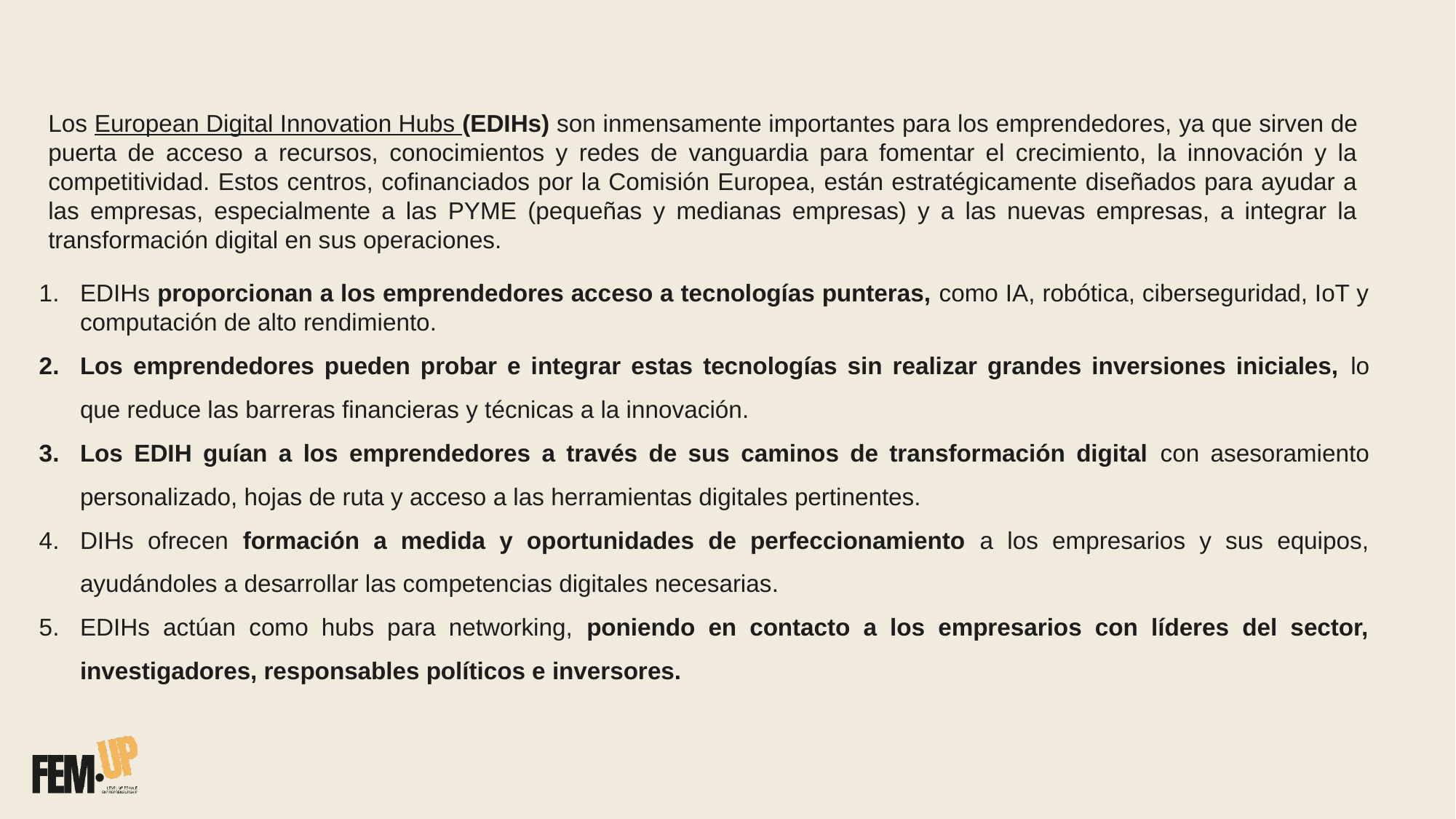

Los European Digital Innovation Hubs (EDIHs) son inmensamente importantes para los emprendedores, ya que sirven de puerta de acceso a recursos, conocimientos y redes de vanguardia para fomentar el crecimiento, la innovación y la competitividad. Estos centros, cofinanciados por la Comisión Europea, están estratégicamente diseñados para ayudar a las empresas, especialmente a las PYME (pequeñas y medianas empresas) y a las nuevas empresas, a integrar la transformación digital en sus operaciones.
EDIHs proporcionan a los emprendedores acceso a tecnologías punteras, como IA, robótica, ciberseguridad, IoT y computación de alto rendimiento.
Los emprendedores pueden probar e integrar estas tecnologías sin realizar grandes inversiones iniciales, lo que reduce las barreras financieras y técnicas a la innovación.
Los EDIH guían a los emprendedores a través de sus caminos de transformación digital con asesoramiento personalizado, hojas de ruta y acceso a las herramientas digitales pertinentes.
DIHs ofrecen formación a medida y oportunidades de perfeccionamiento a los empresarios y sus equipos, ayudándoles a desarrollar las competencias digitales necesarias.
EDIHs actúan como hubs para networking, poniendo en contacto a los empresarios con líderes del sector, investigadores, responsables políticos e inversores.